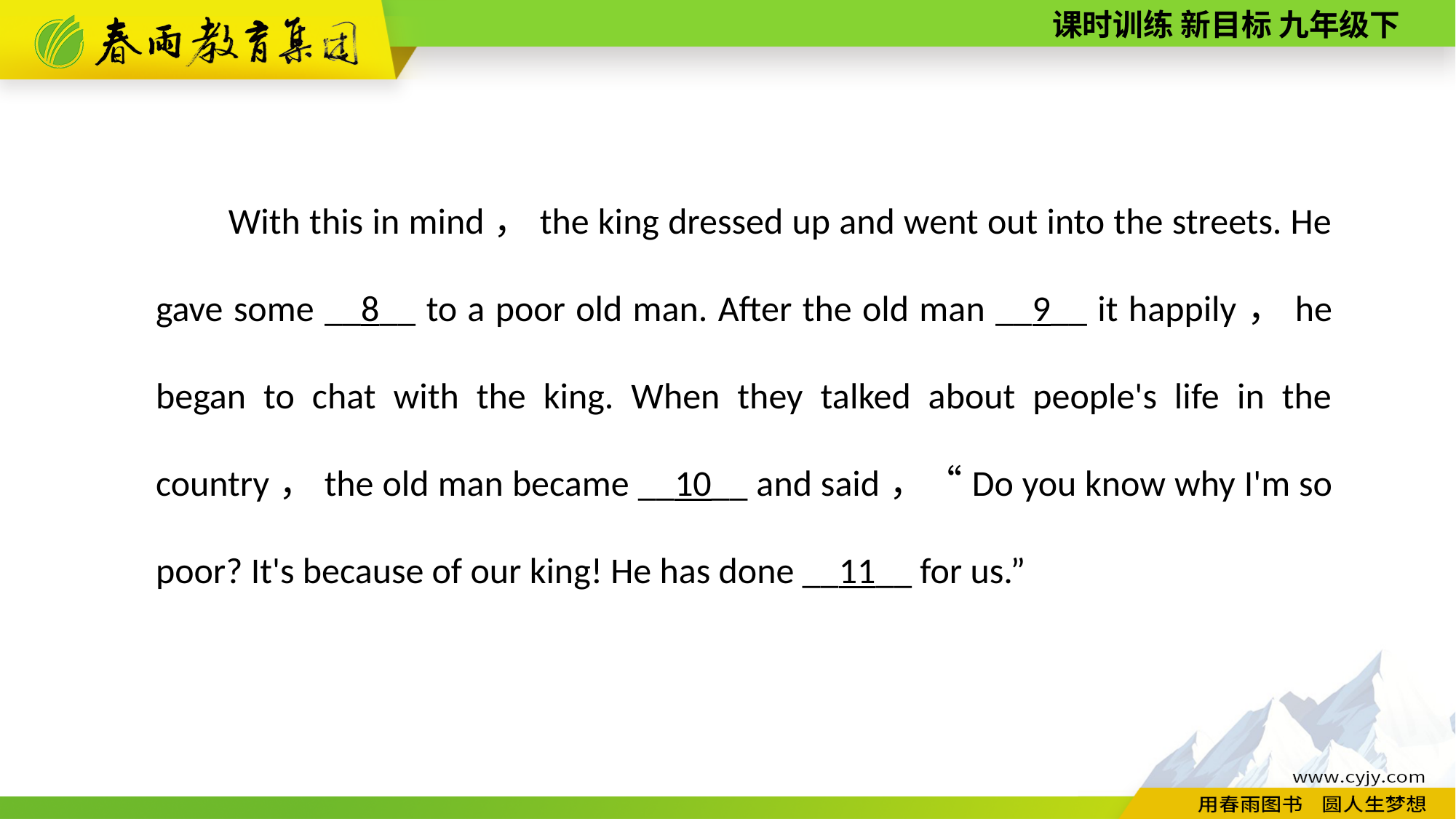

With this in mind，the king dressed up and went out into the streets. He gave some __8__ to a poor old man. After the old man __9__ it happily，he began to chat with the king. When they talked about people's life in the country，the old man became __10__ and said，“Do you know why I'm so poor? It's because of our king! He has done __11__ for us.”